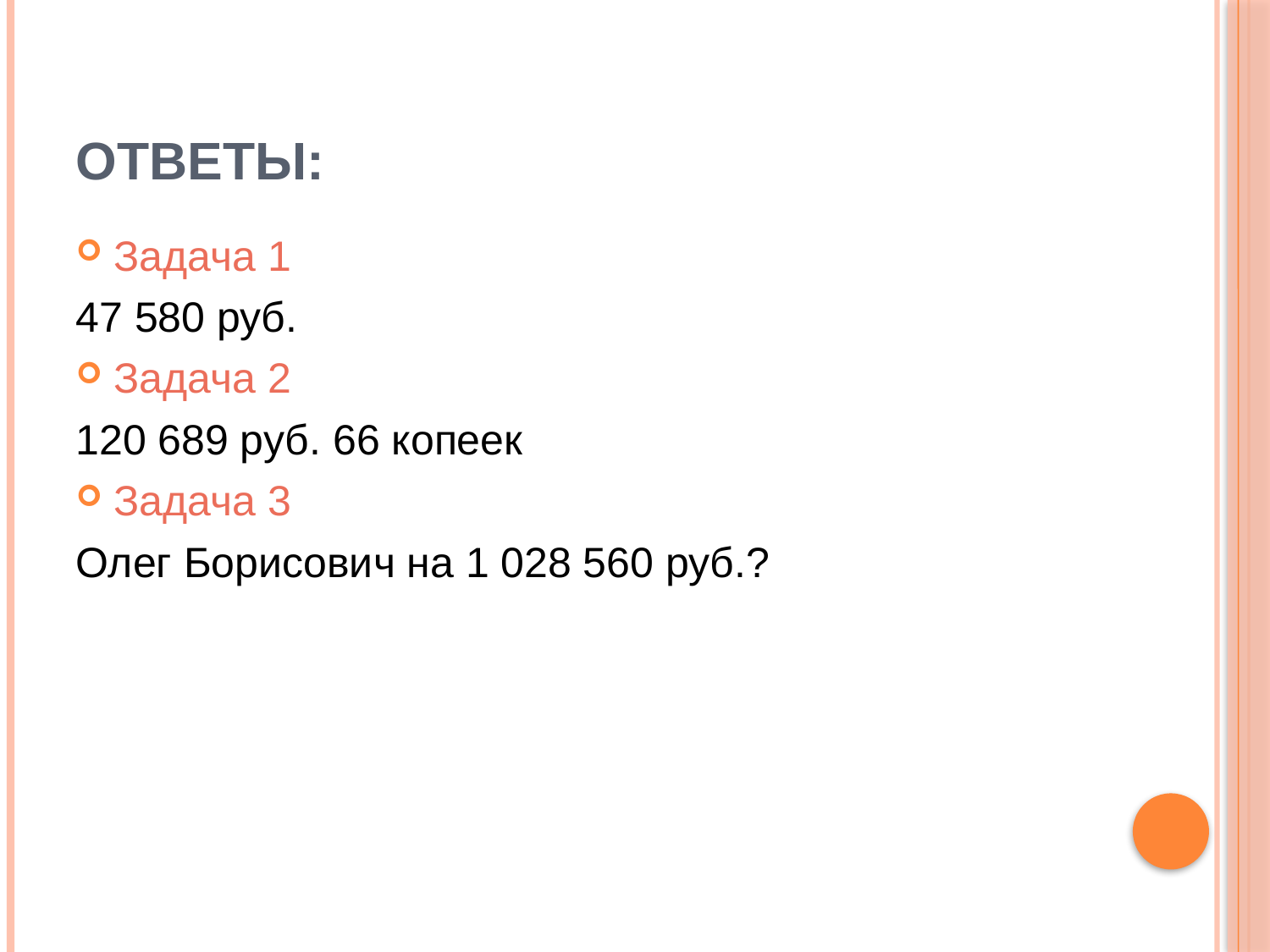

# Ответы:
Задача 1
47 580 руб.
Задача 2
120 689 руб. 66 копеек
Задача 3
Олег Борисович на 1 028 560 руб.?